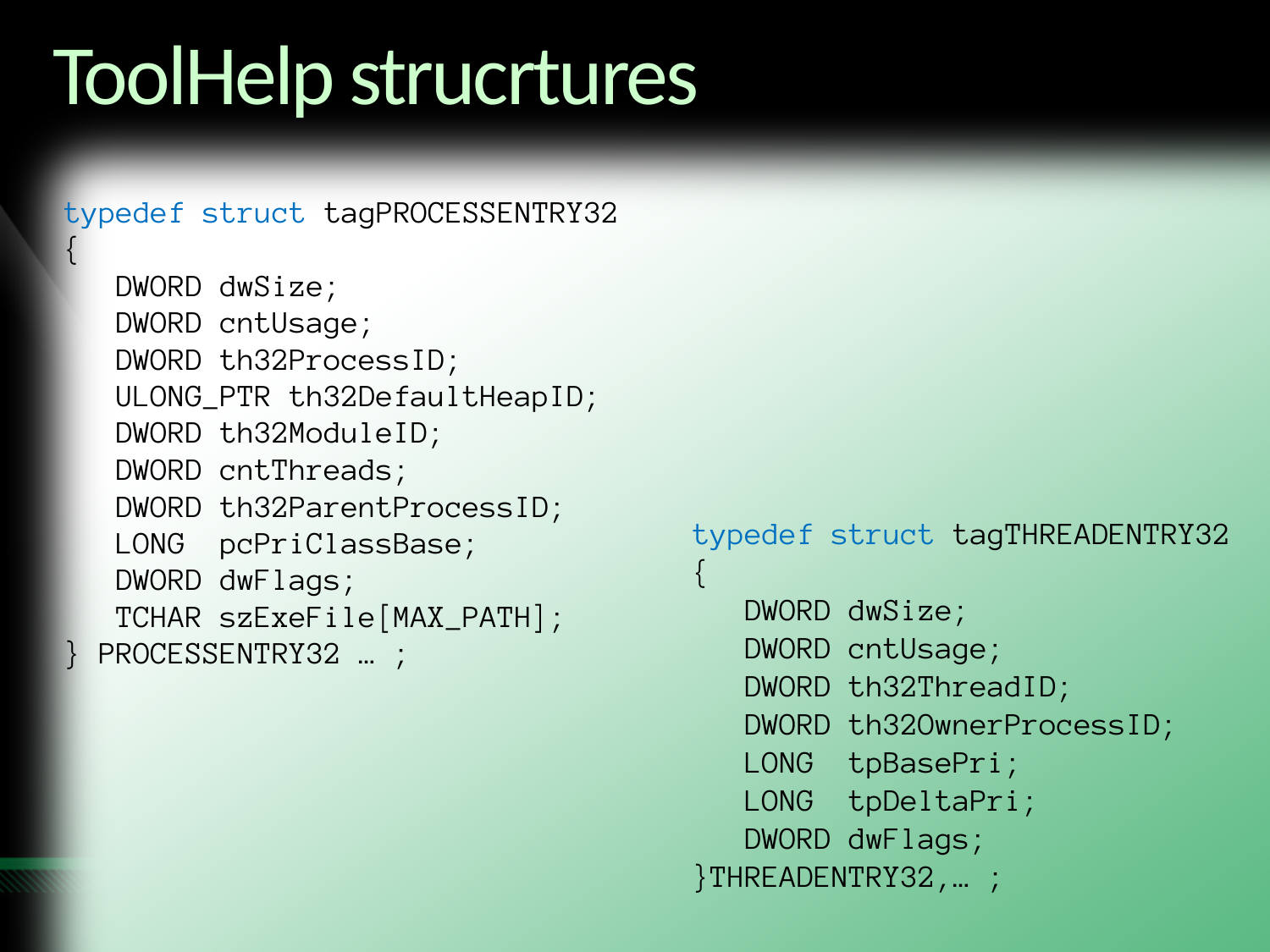

# ToolHelp strucrtures
typedef struct tagPROCESSENTRY32
{
   DWORD dwSize;
   DWORD cntUsage;
   DWORD th32ProcessID;
   ULONG_PTR th32DefaultHeapID;
   DWORD th32ModuleID;
   DWORD cntThreads;
   DWORD th32ParentProcessID;
   LONG  pcPriClassBase;
   DWORD dwFlags;
   TCHAR szExeFile[MAX_PATH];
} PROCESSENTRY32 … ;
typedef struct tagTHREADENTRY32
{
   DWORD dwSize;
   DWORD cntUsage;
   DWORD th32ThreadID;
   DWORD th32OwnerProcessID;
   LONG  tpBasePri;
   LONG  tpDeltaPri;
   DWORD dwFlags;
}THREADENTRY32,… ;